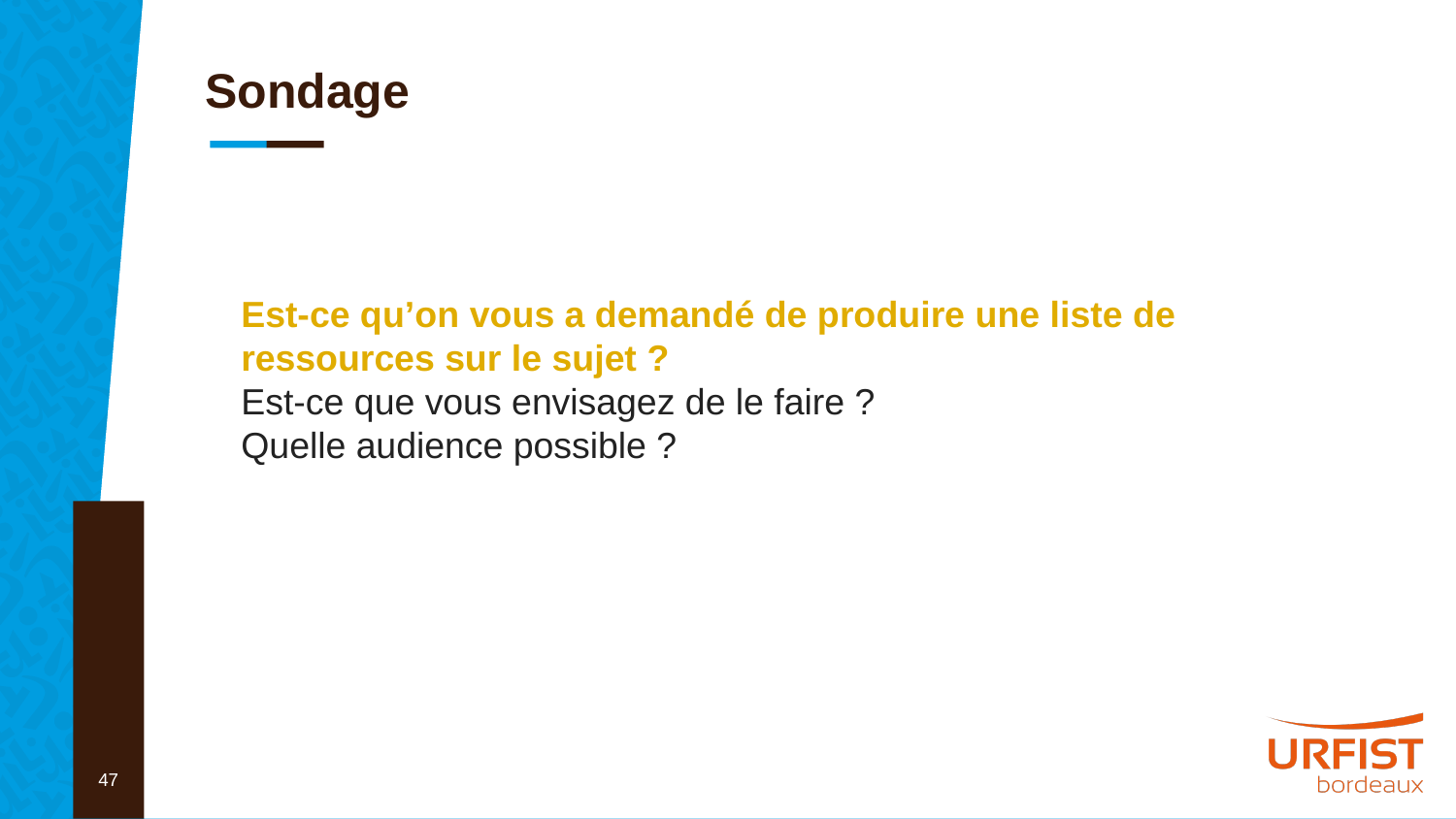

# Sondage
Est-ce qu’on vous a demandé de produire une liste de ressources sur le sujet ?
Est-ce que vous envisagez de le faire ?
Quelle audience possible ?
47